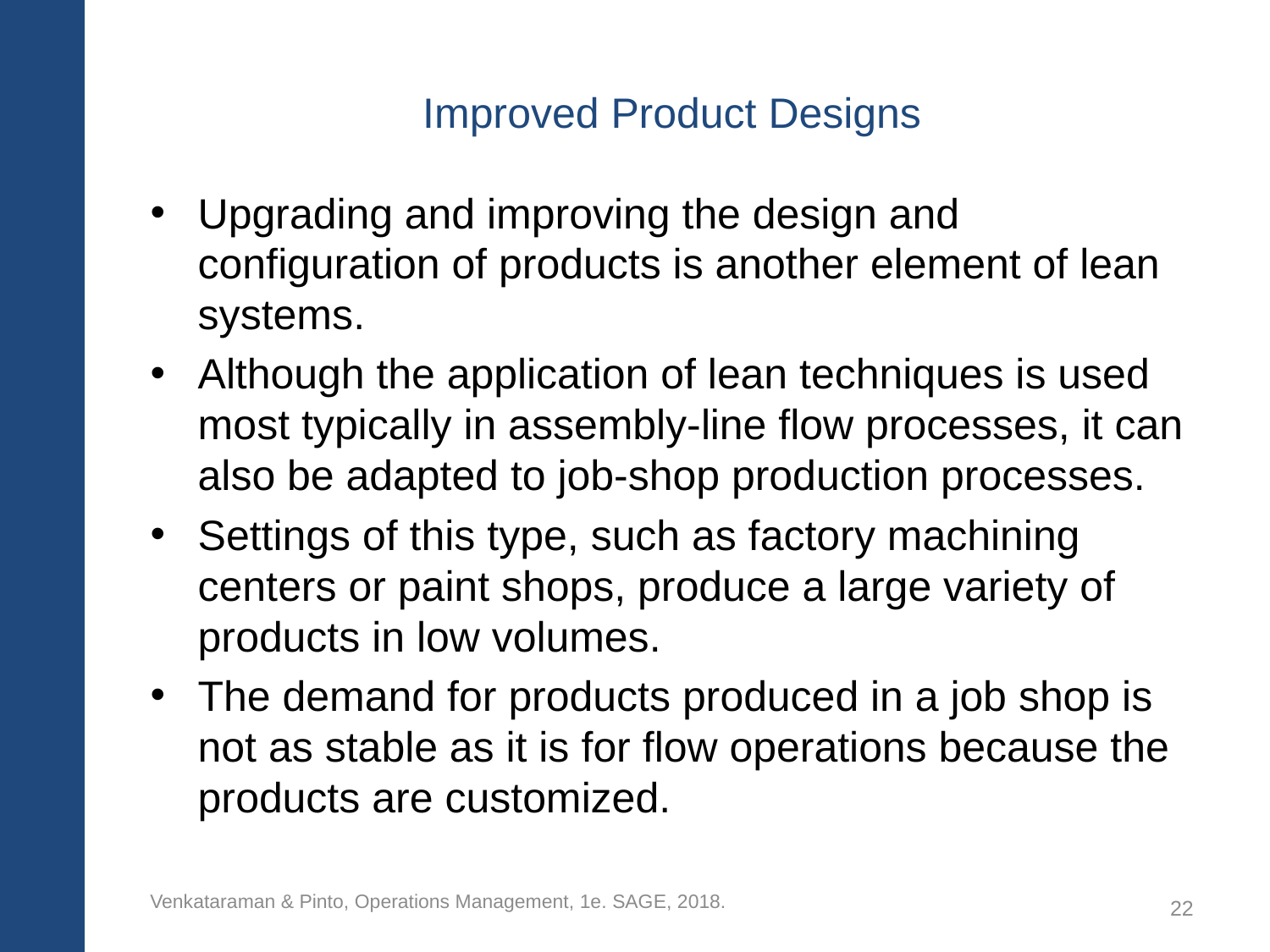

# Improved Product Designs
Upgrading and improving the design and configuration of products is another element of lean systems.
Although the application of lean techniques is used most typically in assembly-line flow processes, it can also be adapted to job-shop production processes.
Settings of this type, such as factory machining centers or paint shops, produce a large variety of products in low volumes.
The demand for products produced in a job shop is not as stable as it is for flow operations because the products are customized.
Venkataraman & Pinto, Operations Management, 1e. SAGE, 2018.
22